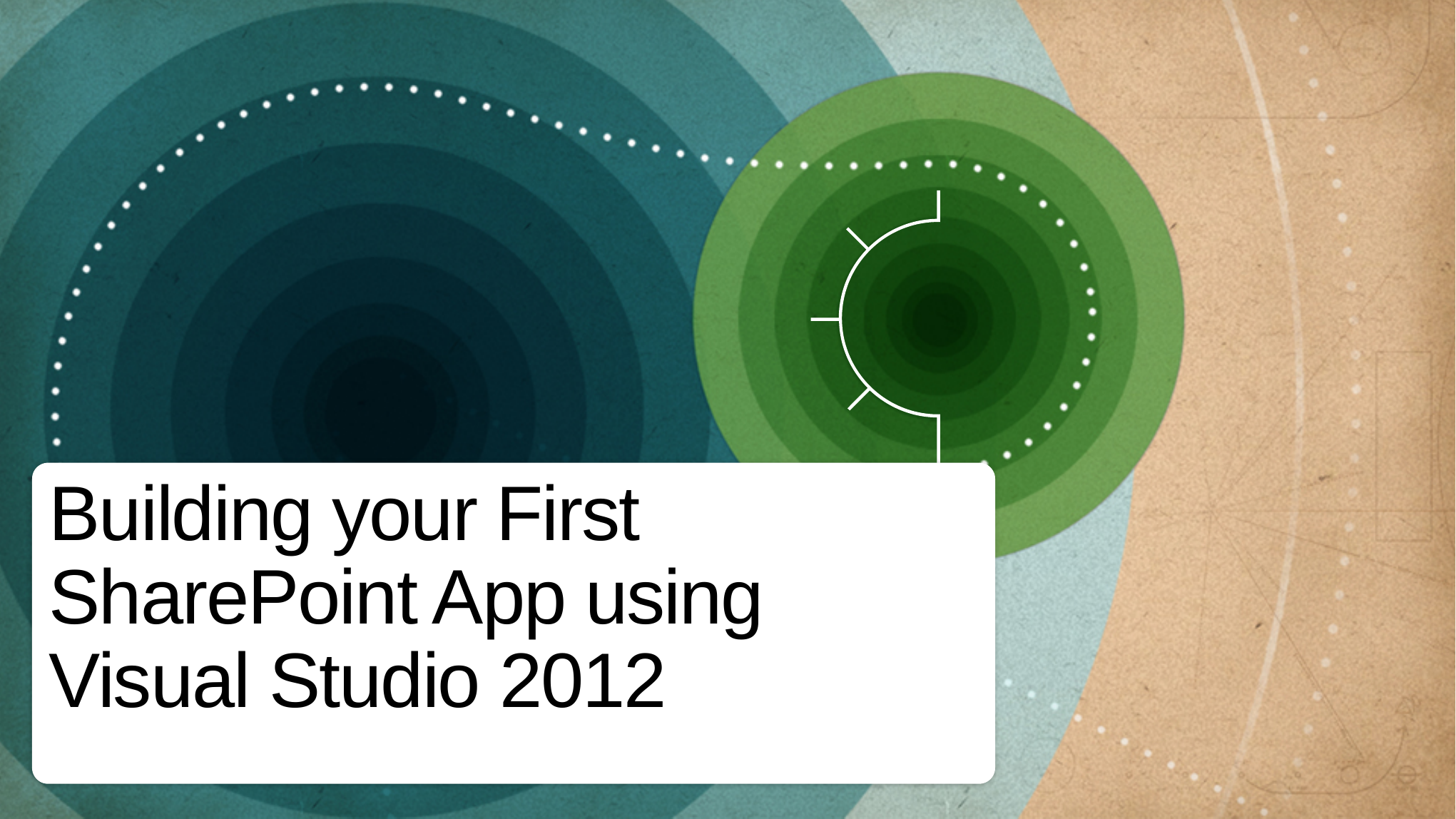

# Building your First SharePoint App using Visual Studio 2012